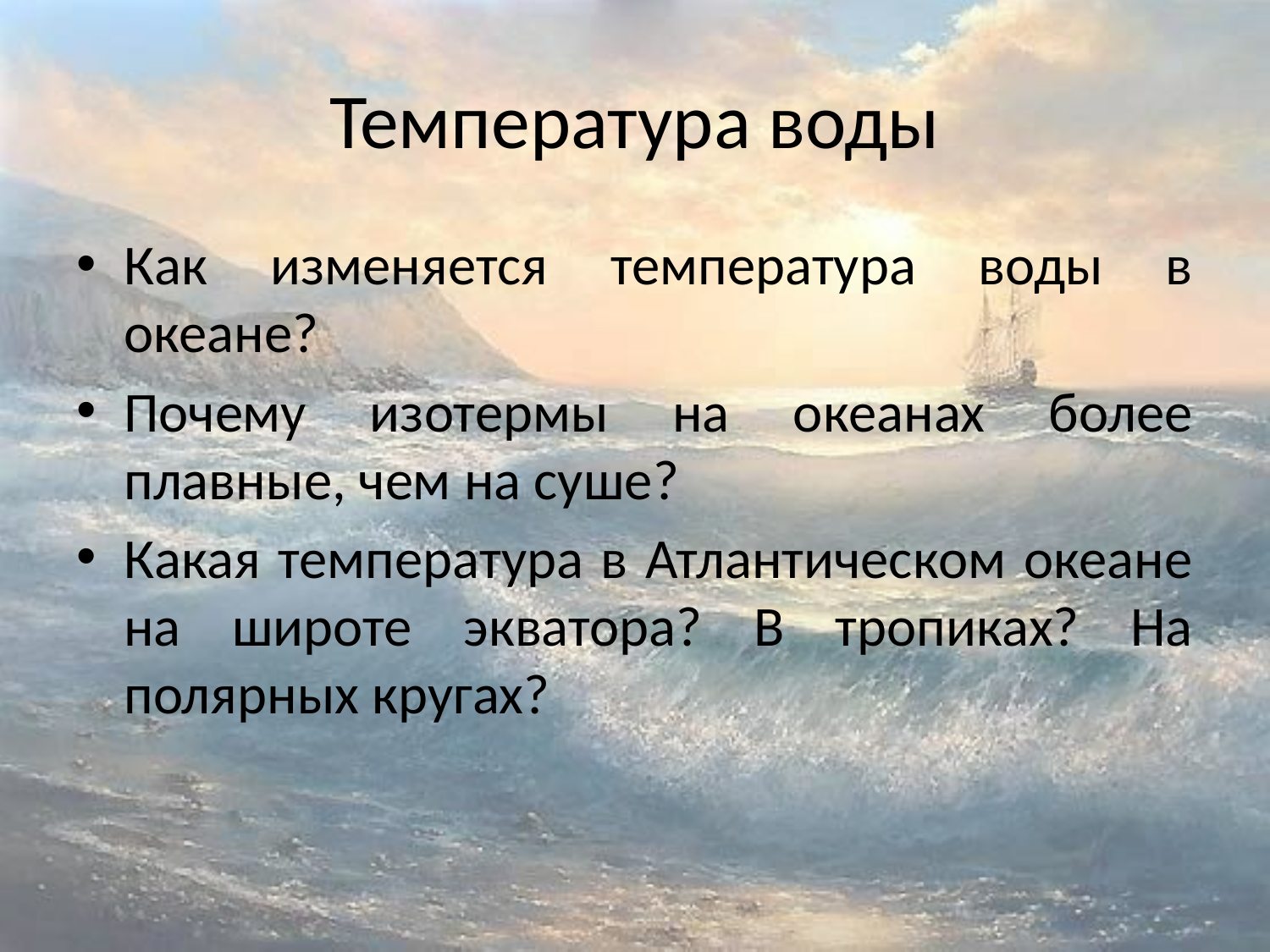

# Температура воды
Как изменяется температура воды в океане?
Почему изотермы на океанах более плавные, чем на суше?
Какая температура в Атлантическом океане на широте экватора? В тропиках? На полярных кругах?